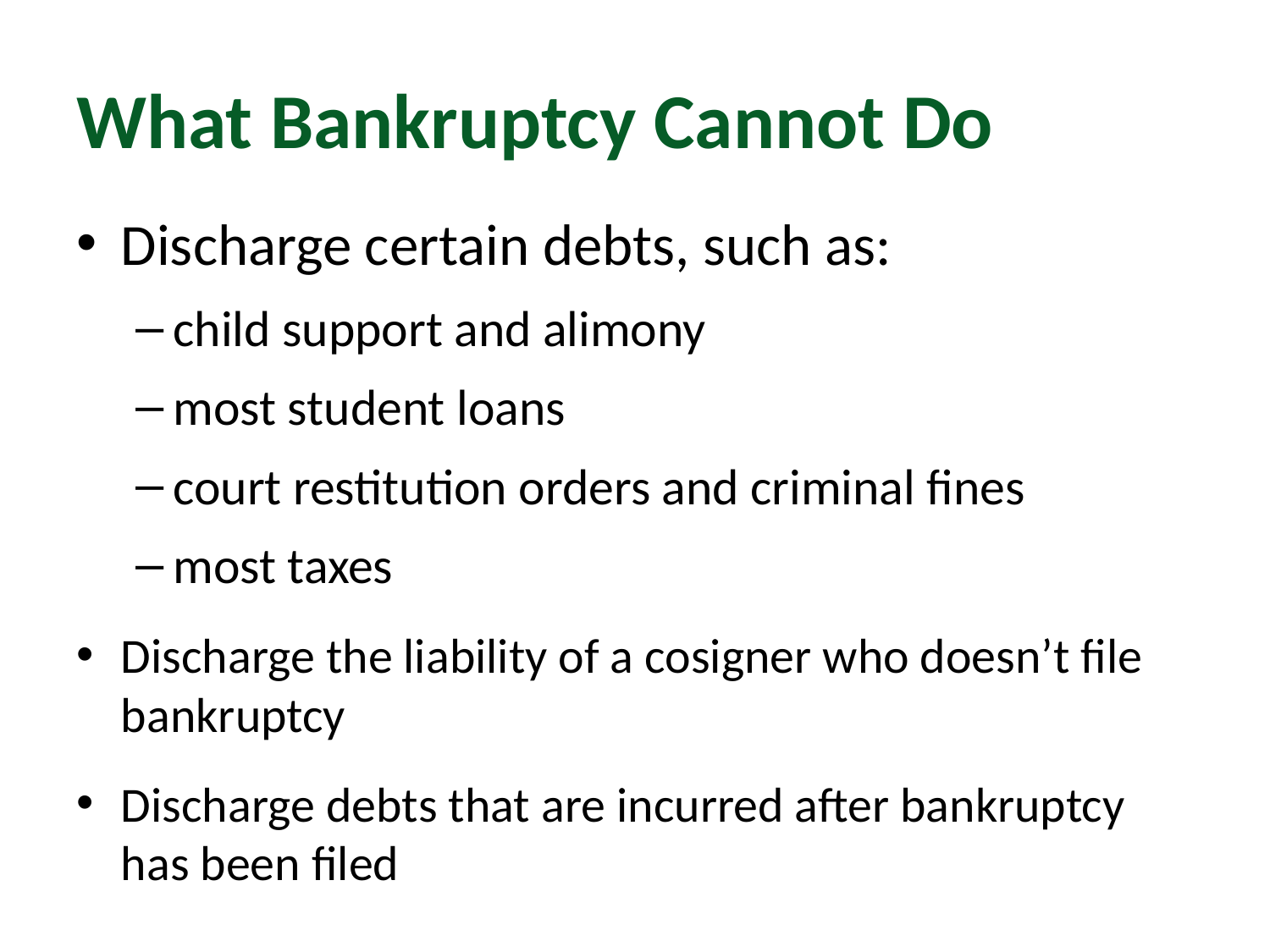

# What Bankruptcy Cannot Do
Discharge certain debts, such as:
child support and alimony
most student loans
court restitution orders and criminal fines
most taxes
Discharge the liability of a cosigner who doesn’t file bankruptcy
Discharge debts that are incurred after bankruptcy has been filed